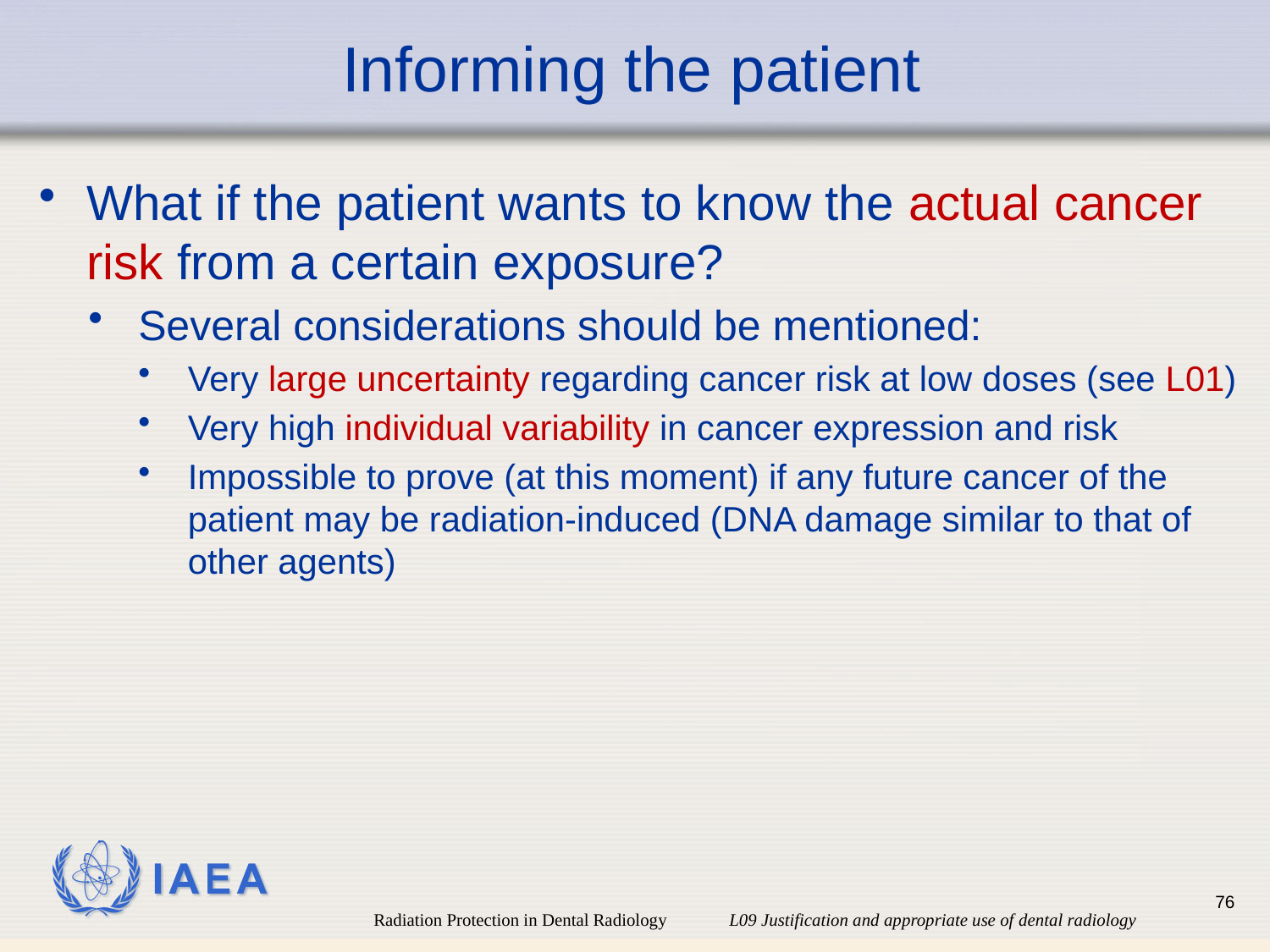

# Informing the patient
What if the patient wants to know the actual cancer risk from a certain exposure?
Several considerations should be mentioned:
Very large uncertainty regarding cancer risk at low doses (see L01)
Very high individual variability in cancer expression and risk
Impossible to prove (at this moment) if any future cancer of the patient may be radiation-induced (DNA damage similar to that of other agents)
76
Radiation Protection in Dental Radiology              L09 Justification and appropriate use of dental radiology